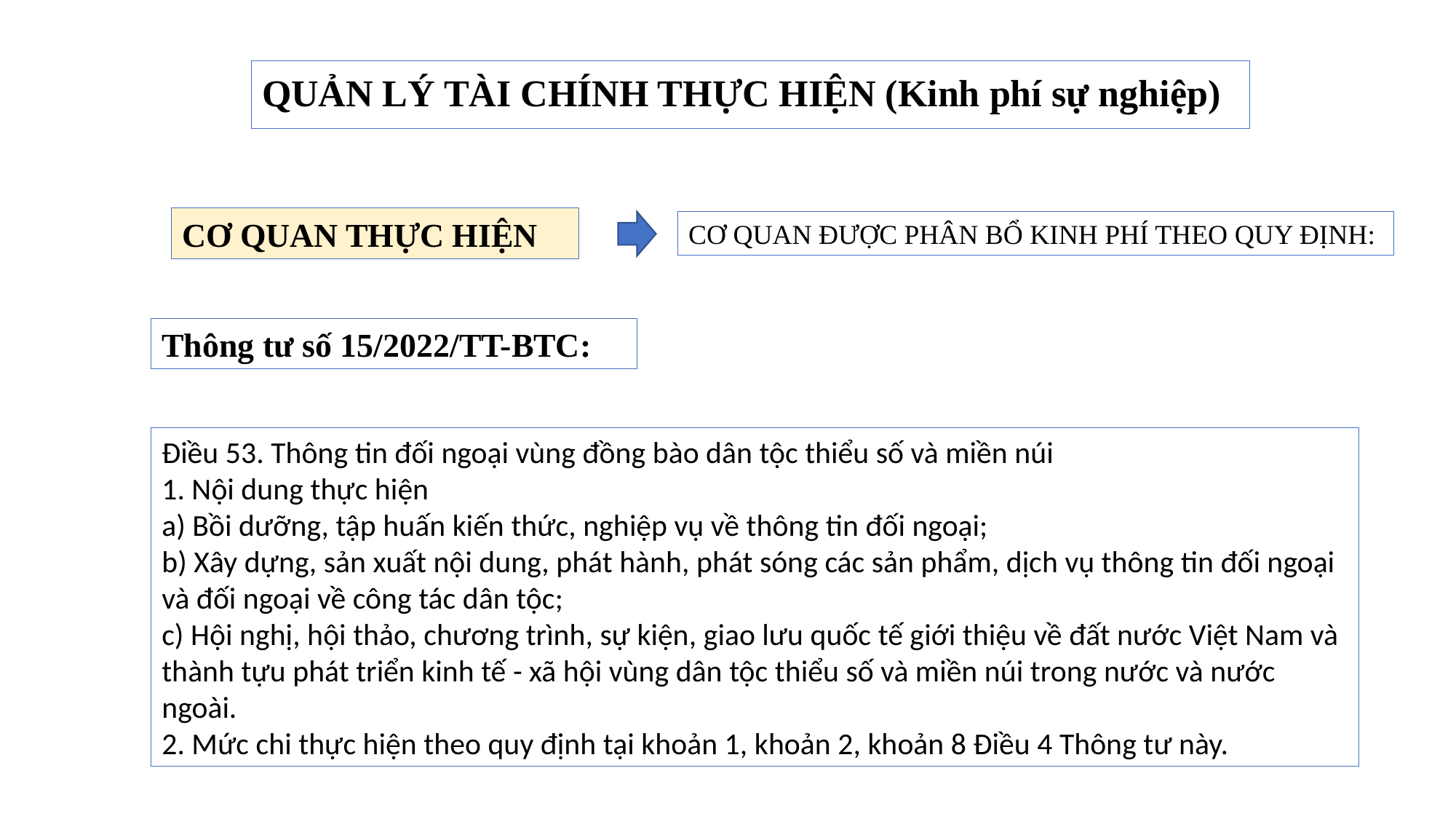

# QUẢN LÝ TÀI CHÍNH THỰC HIỆN (Kinh phí sự nghiệp)
CƠ QUAN THỰC HIỆN

CƠ QUAN ĐƯỢC PHÂN BỔ KINH PHÍ THEO QUY ĐỊNH:
Thông tư số 15/2022/TT-BTC:
Điều 53. Thông tin đối ngoại vùng đồng bào dân tộc thiểu số và miền núi
1. Nội dung thực hiện
a) Bồi dưỡng, tập huấn kiến thức, nghiệp vụ về thông tin đối ngoại;
b) Xây dựng, sản xuất nội dung, phát hành, phát sóng các sản phẩm, dịch vụ thông tin đối ngoại và đối ngoại về công tác dân tộc;
c) Hội nghị, hội thảo, chương trình, sự kiện, giao lưu quốc tế giới thiệu về đất nước Việt Nam và thành tựu phát triển kinh tế - xã hội vùng dân tộc thiểu số và miền núi trong nước và nước ngoài.
2. Mức chi thực hiện theo quy định tại khoản 1, khoản 2, khoản 8 Điều 4 Thông tư này.